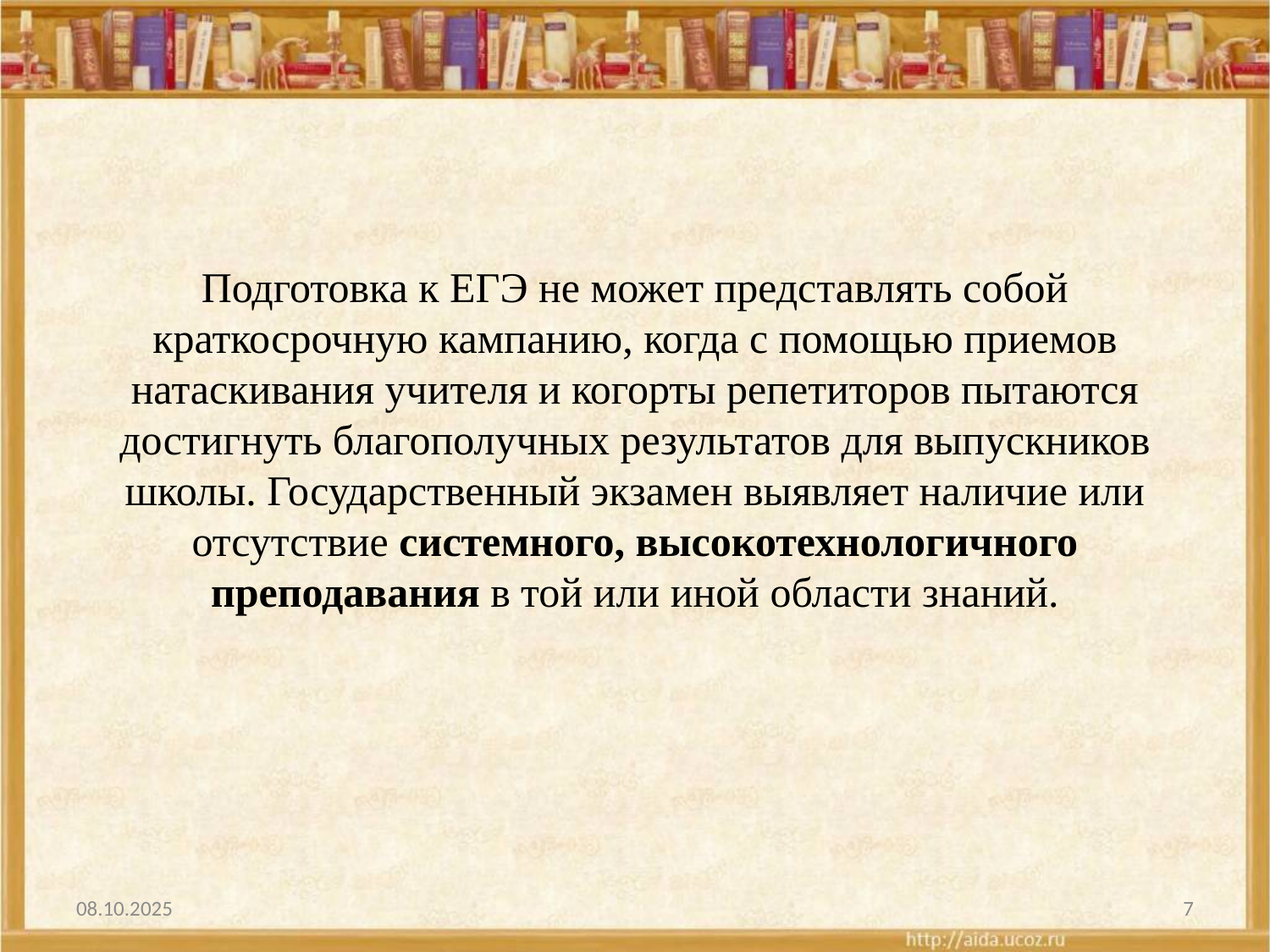

# Подготовка к ЕГЭ не может представлять собой краткосрочную кампанию, когда с помощью приемов натаскивания учителя и когорты репетиторов пытаются достигнуть благополучных результатов для выпускников школы. Государственный экзамен выявляет наличие или отсутствие системного, высокотехнологичного преподавания в той или иной области знаний.
08.10.2025
7